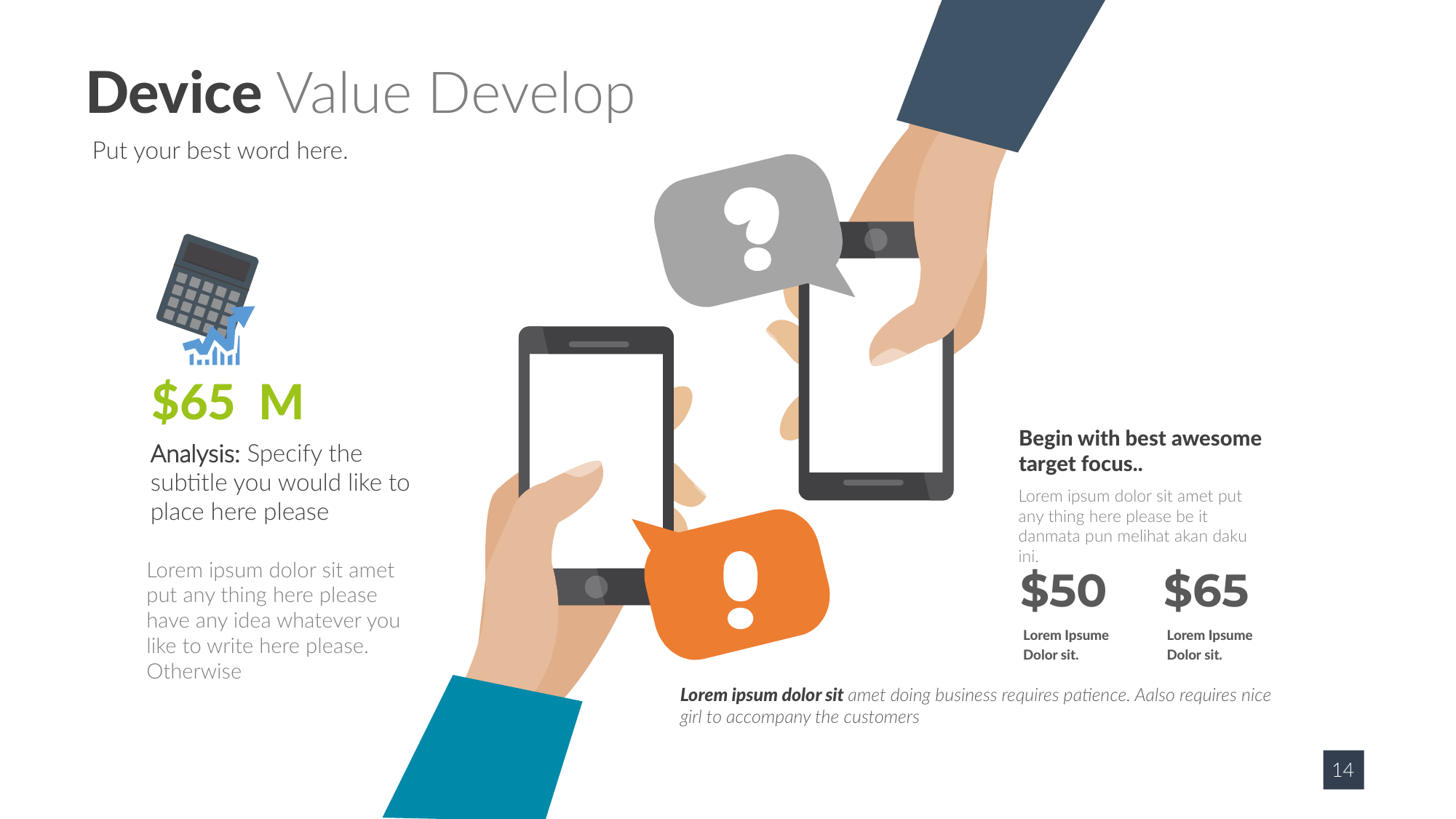

Device Value Develop
Put your best word here.

$65  M
Analysis: Specify the subtitle you would like to place here please
Lorem ipsum dolor sit amet put any thing here please have any idea whatever you like to write here please. Otherwise
Begin with best awesome target focus..
Lorem ipsum dolor sit amet put any thing here please be it danmata pun melihat akan daku ini.
$50
$65
Lorem Ipsume
Dolor sit.
Lorem Ipsume
Dolor sit.
Lorem ipsum dolor sit amet doing business requires patience. Aalso requires nice girl to accompany the customers

14